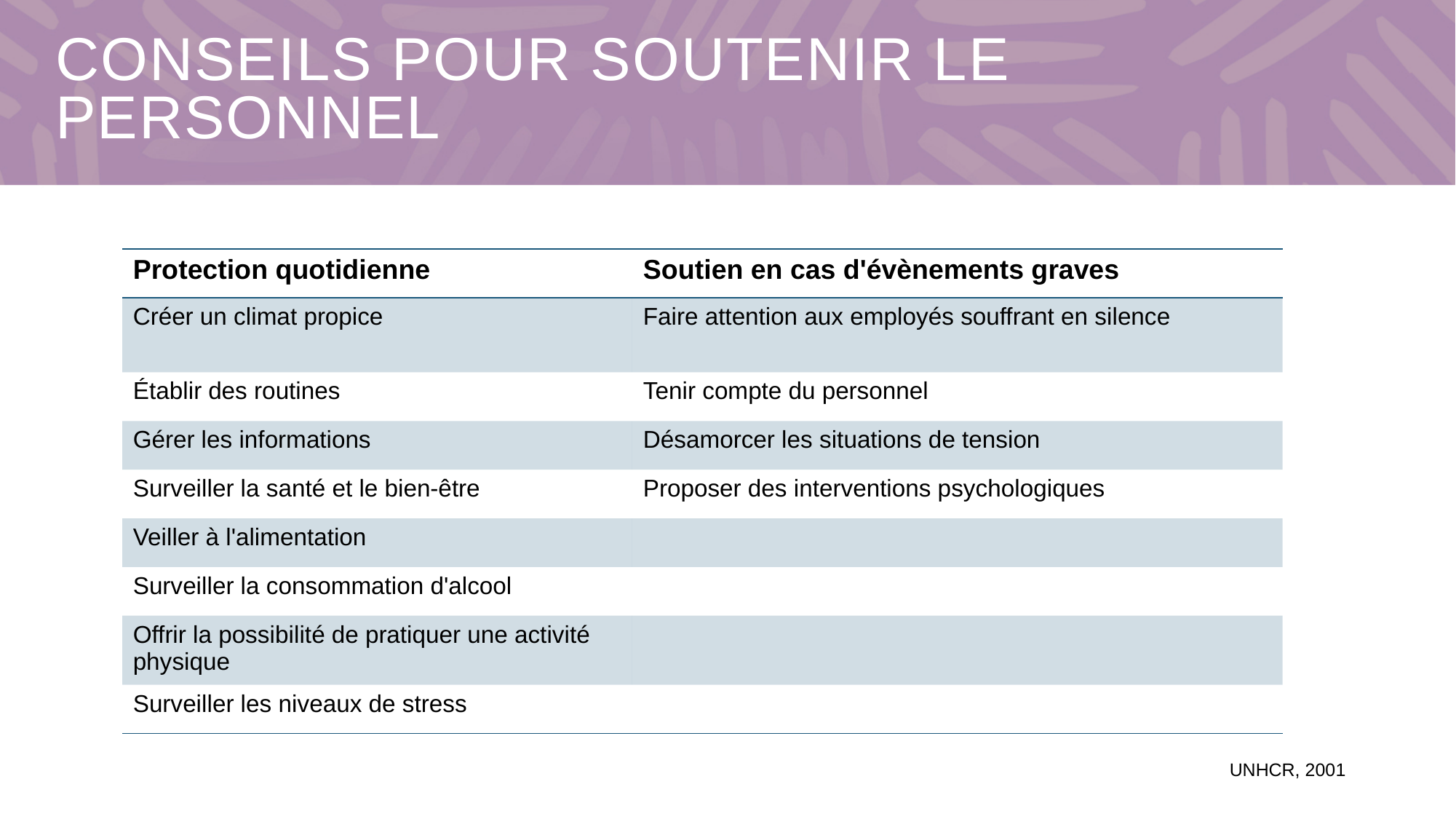

# Conseils pour soutenir le personnel
| Protection quotidienne | Soutien en cas d'évènements graves |
| --- | --- |
| Créer un climat propice | Faire attention aux employés souffrant en silence |
| Établir des routines | Tenir compte du personnel |
| Gérer les informations | Désamorcer les situations de tension |
| Surveiller la santé et le bien-être | Proposer des interventions psychologiques |
| Veiller à l'alimentation |  |
| Surveiller la consommation d'alcool |  |
| Offrir la possibilité de pratiquer une activité physique |  |
| Surveiller les niveaux de stress |  |
UNHCR, 2001